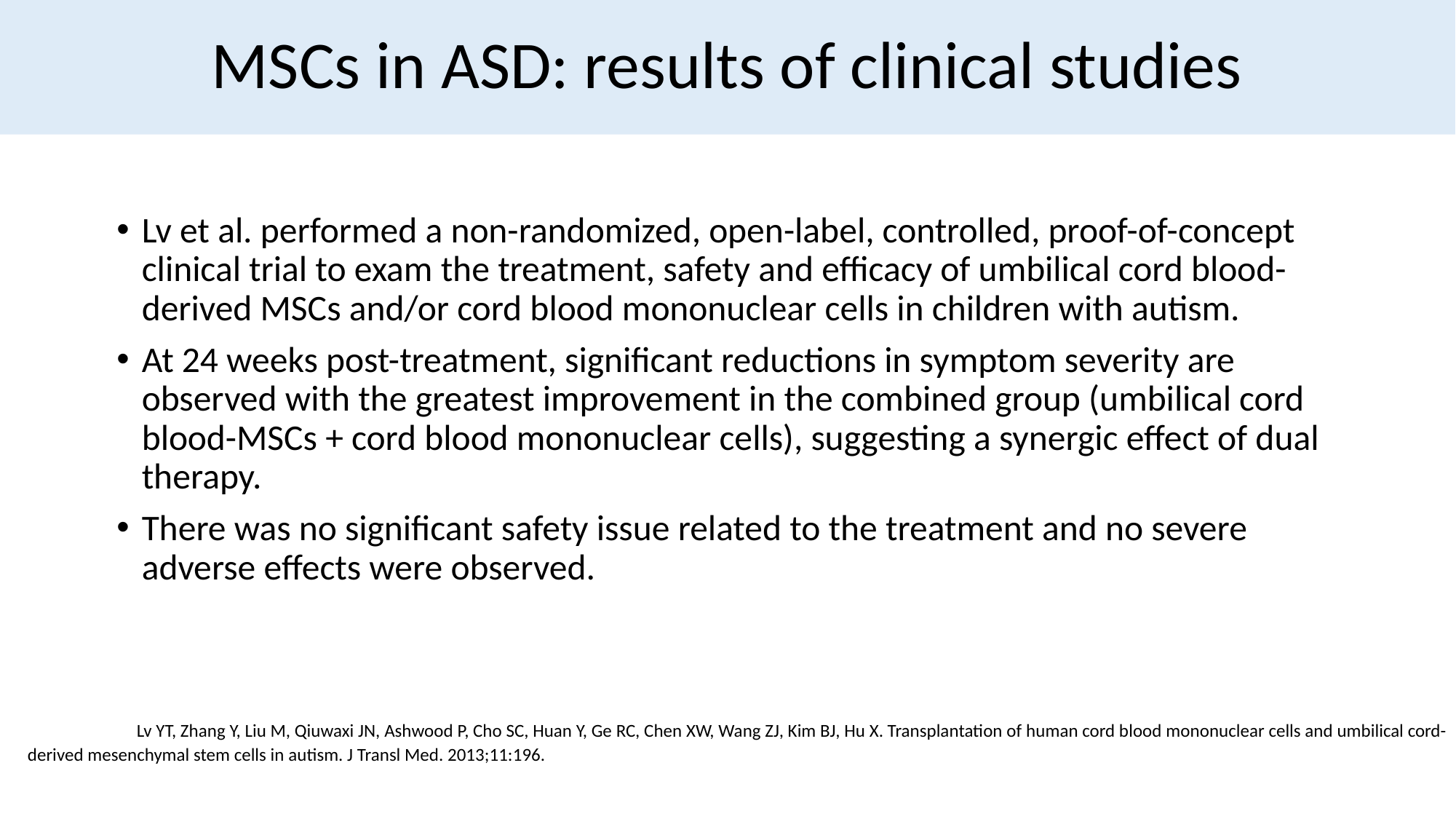

# MSCs in ASD: results of clinical studies
Lv et al. performed a non-randomized, open-label, controlled, proof-of-concept clinical trial to exam the treatment, safety and efficacy of umbilical cord blood-derived MSCs and/or cord blood mononuclear cells in children with autism.
At 24 weeks post-treatment, significant reductions in symptom severity are observed with the greatest improvement in the combined group (umbilical cord blood-MSCs + cord blood mononuclear cells), suggesting a synergic effect of dual therapy.
There was no significant safety issue related to the treatment and no severe adverse effects were observed.
 	Lv YT, Zhang Y, Liu M, Qiuwaxi JN, Ashwood P, Cho SC, Huan Y, Ge RC, Chen XW, Wang ZJ, Kim BJ, Hu X. Transplantation of human cord blood mononuclear cells and umbilical cord-derived mesenchymal stem cells in autism. J Transl Med. 2013;11:196.